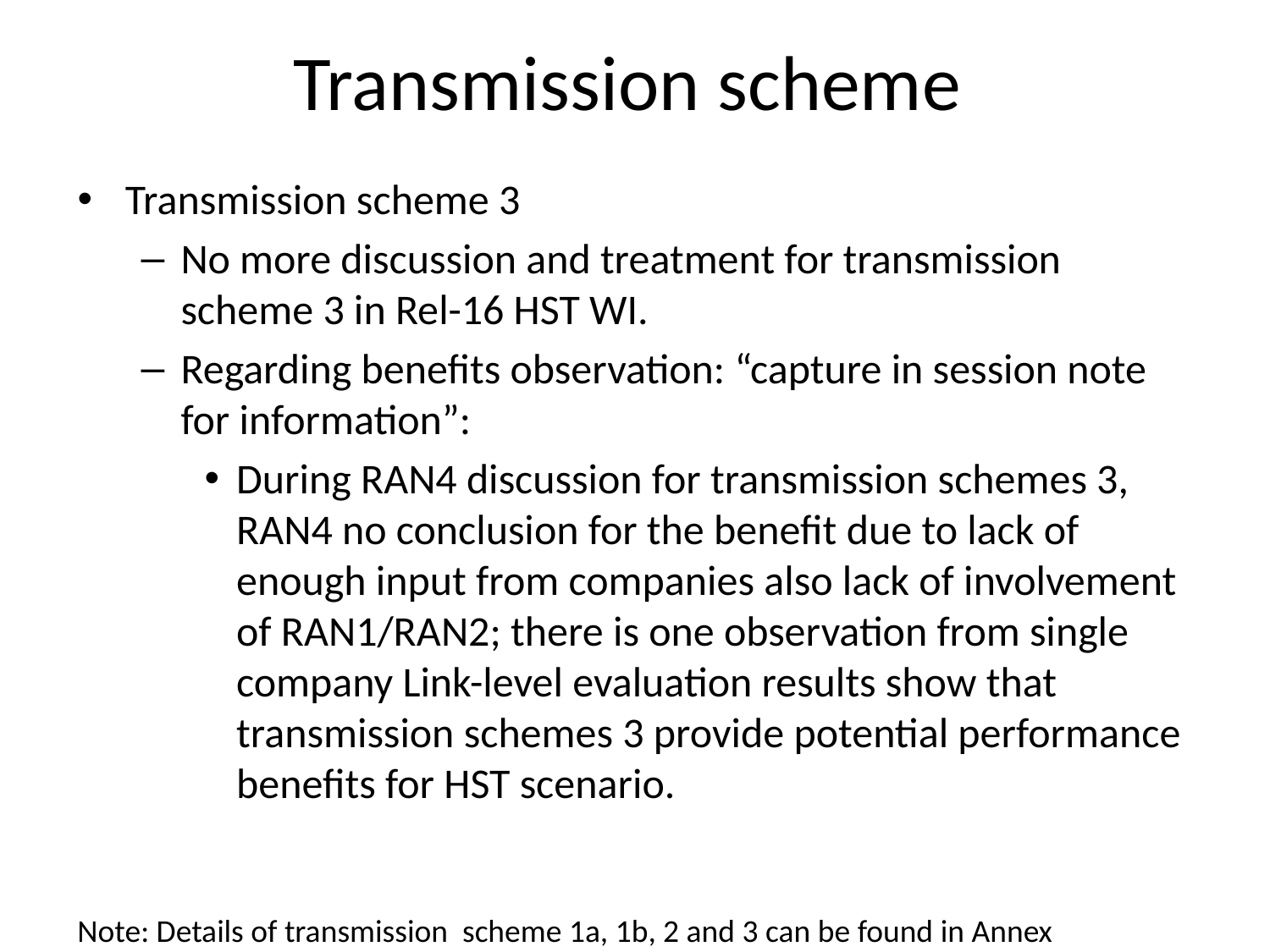

# Transmission scheme
Transmission scheme 3
No more discussion and treatment for transmission scheme 3 in Rel-16 HST WI.
Regarding benefits observation: “capture in session note for information”:
During RAN4 discussion for transmission schemes 3, RAN4 no conclusion for the benefit due to lack of enough input from companies also lack of involvement of RAN1/RAN2; there is one observation from single company Link-level evaluation results show that transmission schemes 3 provide potential performance benefits for HST scenario.

Note: Details of transmission  scheme 1a, 1b, 2 and 3 can be found in Annex